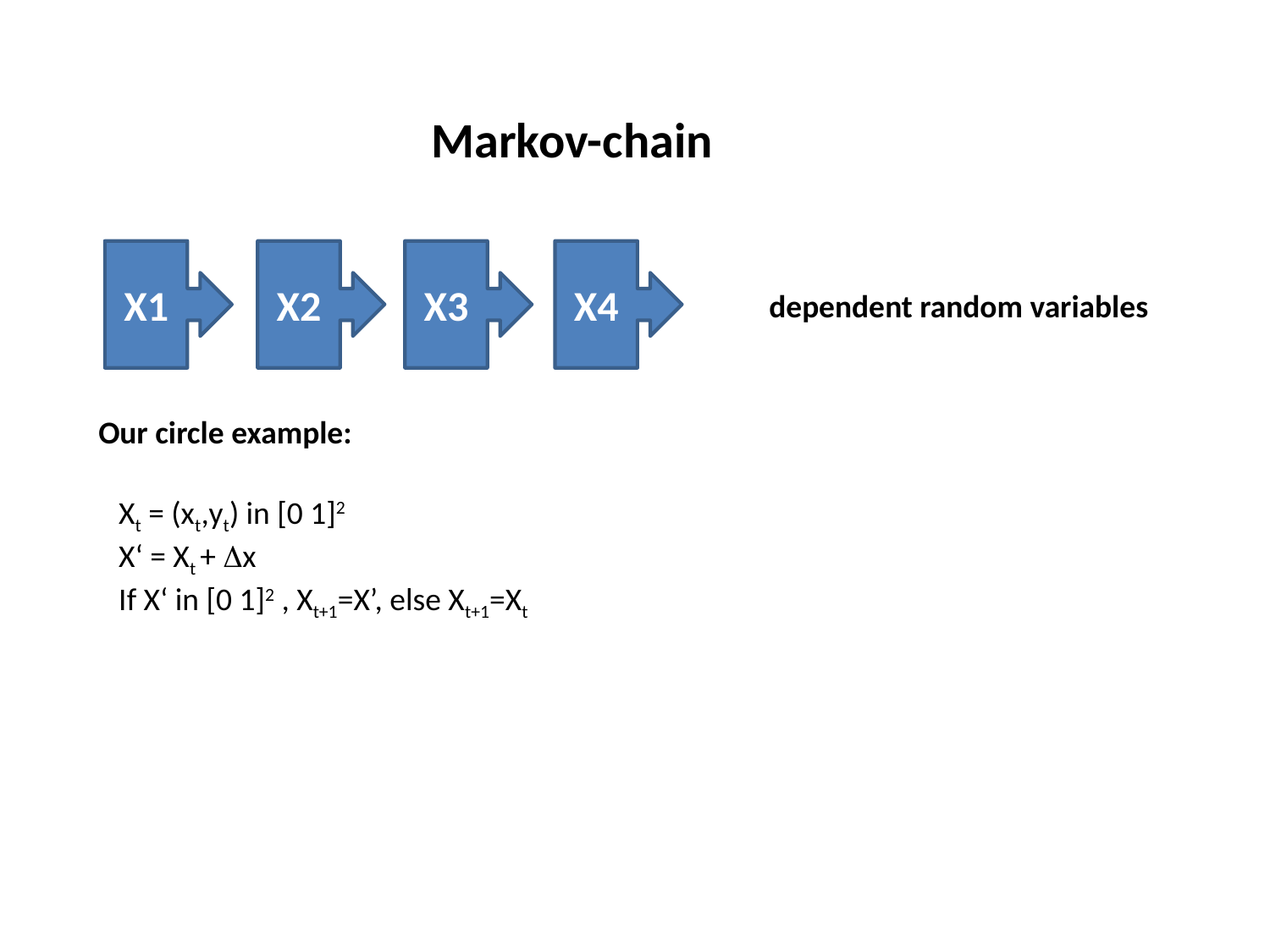

Markov-chain
X1
X2
X3
X4
dependent random variables
Our circle example:
Xt = (xt,yt) in [0 1]2
X‘ = Xt + Δx
If X‘ in [0 1]2 , Xt+1=X’, else Xt+1=Xt